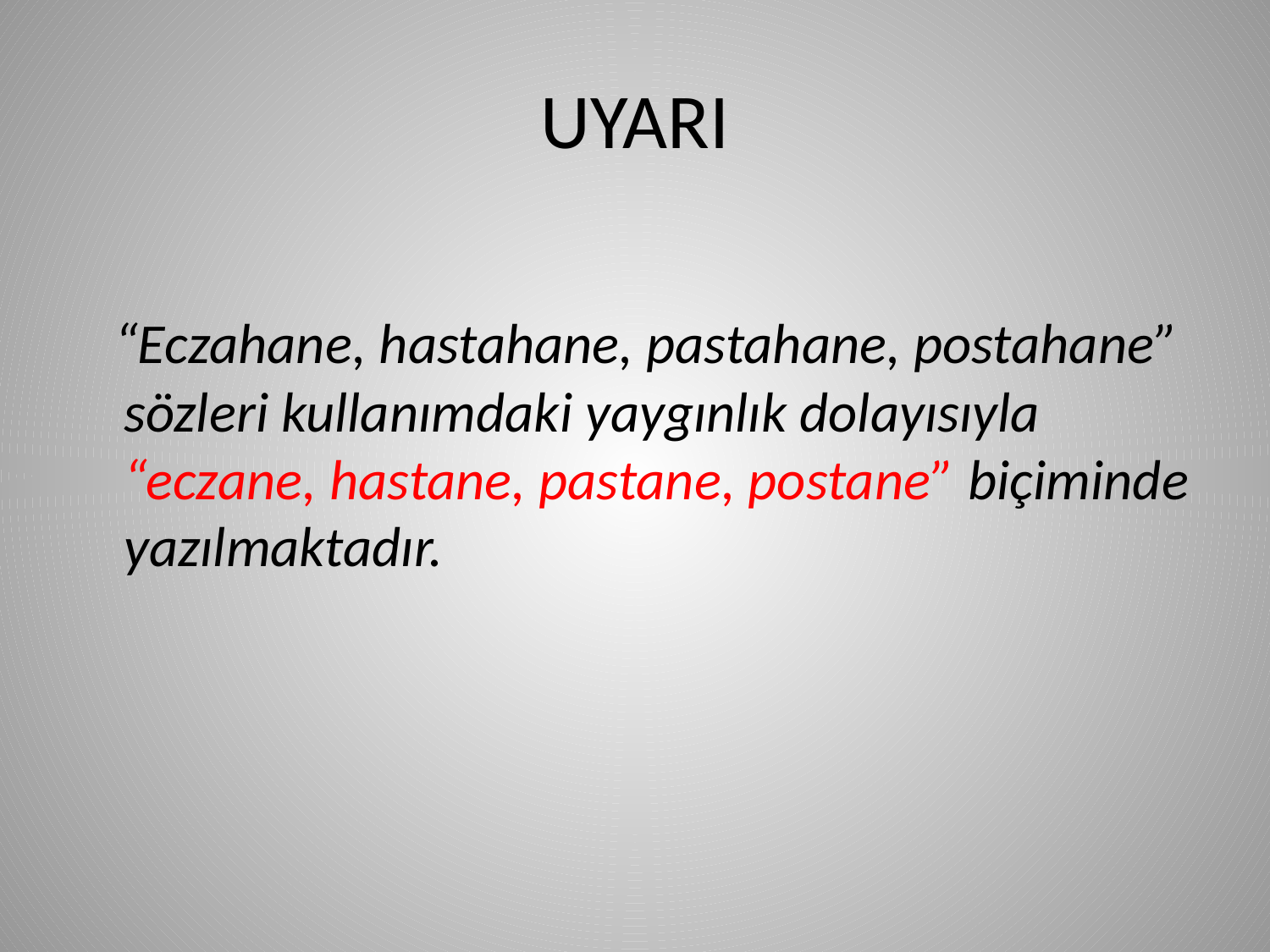

# UYARI

   “Eczahane, hastahane, pastahane, postahane” sözleri kullanımdaki yaygınlık dolayısıyla “eczane, hastane, pastane, postane” biçiminde yazılmaktadır.